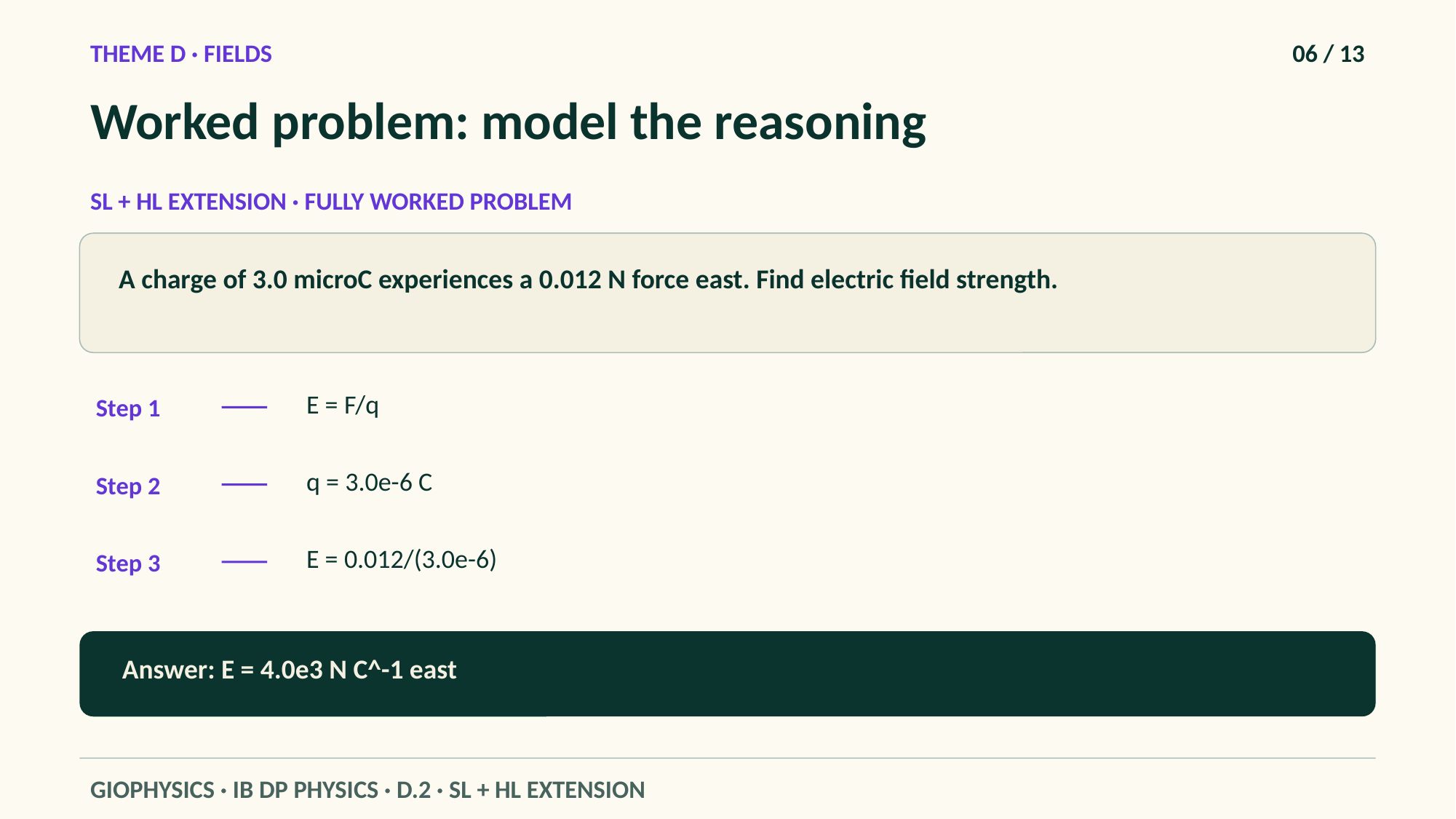

THEME D · FIELDS
06 / 13
Worked problem: model the reasoning
SL + HL EXTENSION · FULLY WORKED PROBLEM

A charge of 3.0 microC experiences a 0.012 N force east. Find electric field strength.
E = F/q
Step 1

q = 3.0e-6 C
Step 2

E = 0.012/(3.0e-6)
Step 3

Answer: E = 4.0e3 N C^-1 east

GIOPHYSICS · IB DP PHYSICS · D.2 · SL + HL EXTENSION